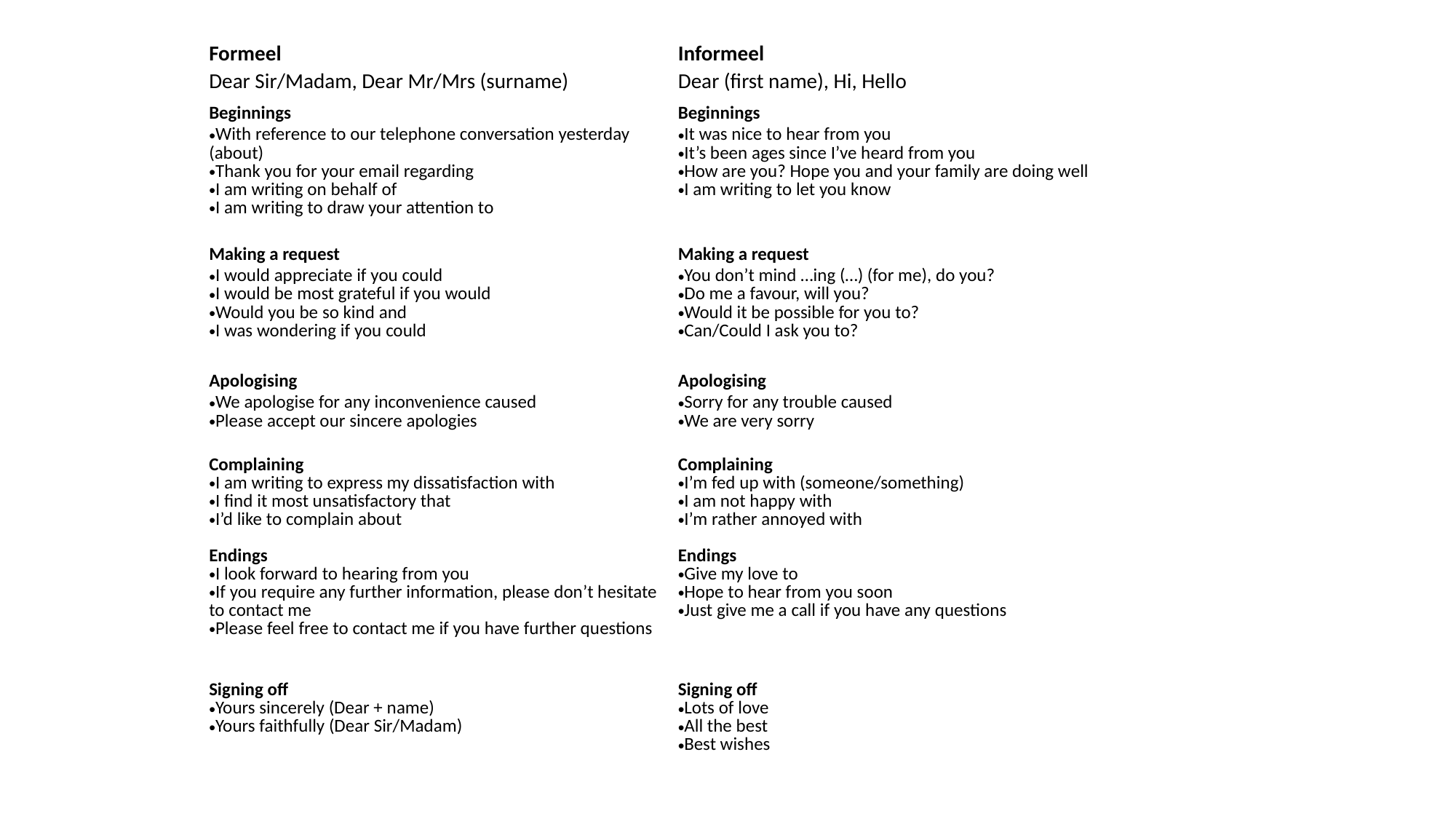

| Formeel | Informeel |
| --- | --- |
| Dear Sir/Madam, Dear Mr/Mrs (surname) | Dear (first name), Hi, Hello |
| Beginnings | Beginnings |
| With reference to our telephone conversation yesterday (about) Thank you for your email regarding I am writing on behalf of I am writing to draw your attention to | It was nice to hear from you It’s been ages since I’ve heard from you How are you? Hope you and your family are doing well I am writing to let you know |
| Making a request | Making a request |
| I would appreciate if you could I would be most grateful if you would Would you be so kind and I was wondering if you could | You don’t mind …ing (…) (for me), do you? Do me a favour, will you? Would it be possible for you to? Can/Could I ask you to? |
| Apologising | Apologising |
| We apologise for any inconvenience caused Please accept our sincere apologies | Sorry for any trouble caused We are very sorry |
| Complaining I am writing to express my dissatisfaction with I find it most unsatisfactory that I’d like to complain about | Complaining I’m fed up with (someone/something) I am not happy with I’m rather annoyed with |
| Endings I look forward to hearing from you If you require any further information, please don’t hesitate to contact me Please feel free to contact me if you have further questions | Endings Give my love to Hope to hear from you soon Just give me a call if you have any questions |
| Signing off Yours sincerely (Dear + name) Yours faithfully (Dear Sir/Madam) | Signing off Lots of love All the best Best wishes |